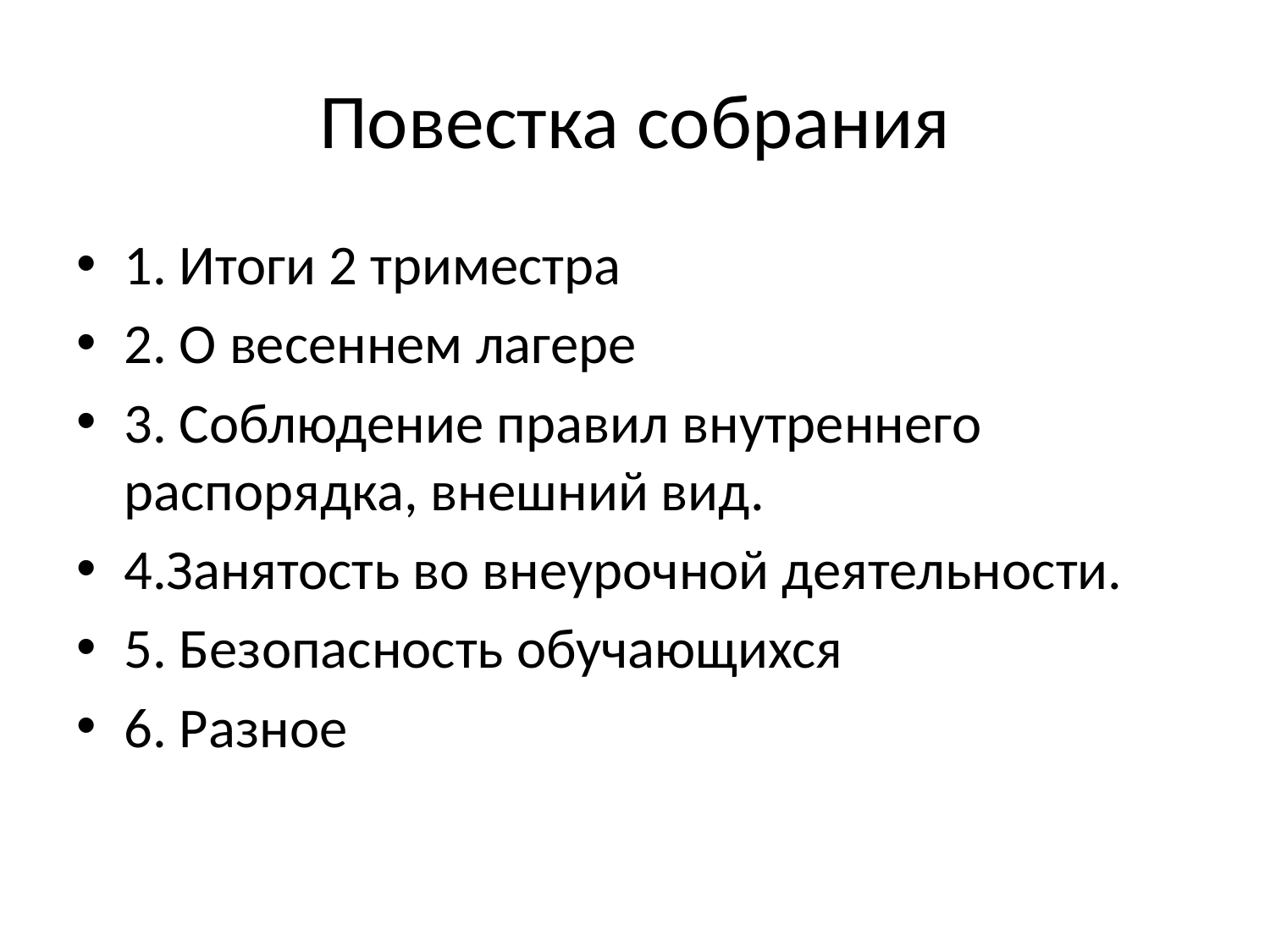

# Повестка собрания
1. Итоги 2 триместра
2. О весеннем лагере
3. Соблюдение правил внутреннего распорядка, внешний вид.
4.Занятость во внеурочной деятельности.
5. Безопасность обучающихся
6. Разное